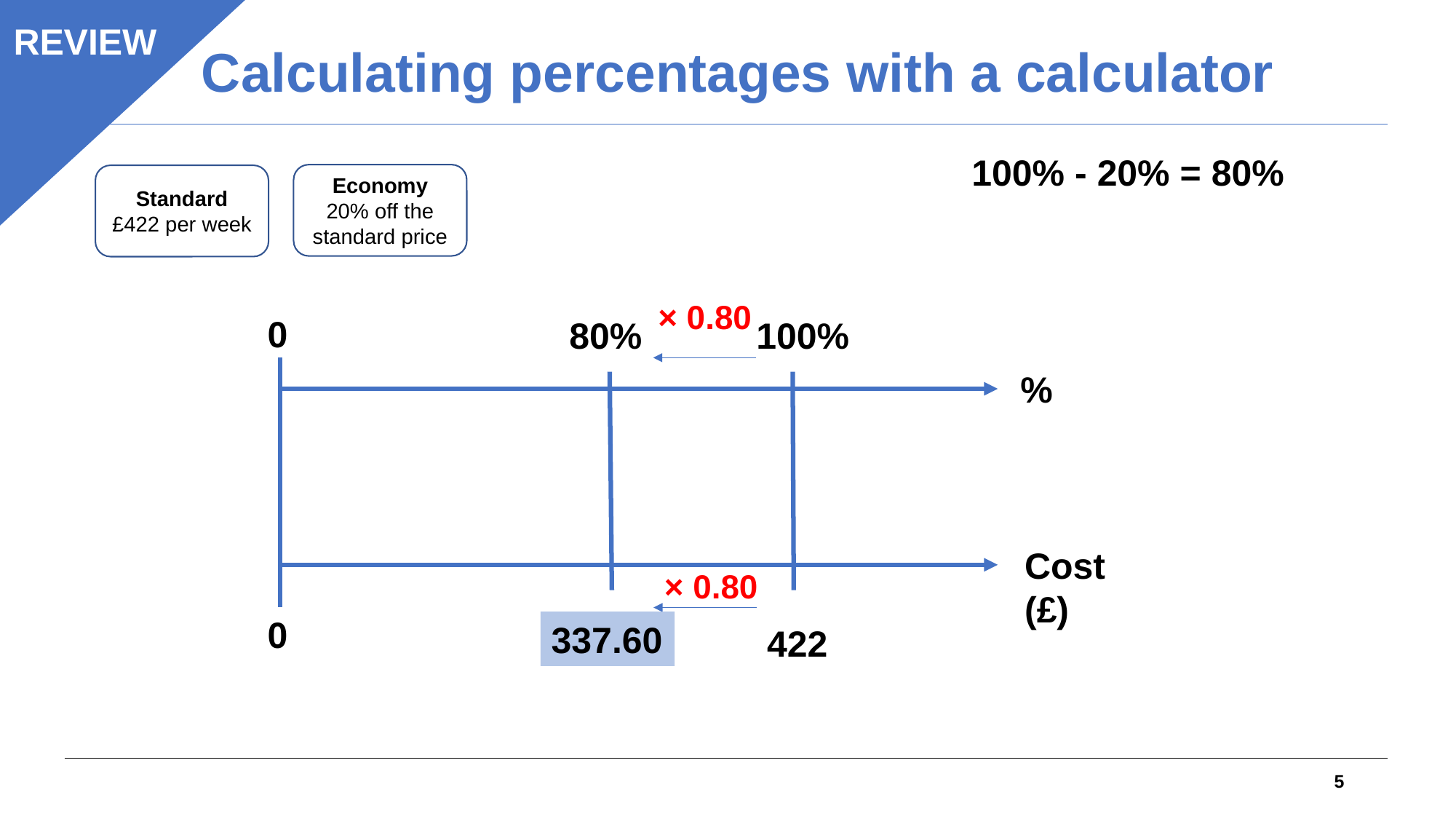

Calculating percentages with a calculator
REVIEW
100% - 20% = 80%
Economy
20% off the standard price
Standard
£422 per week
× 0.80
0
80%
100%
%
Cost (£)
× 0.80
0
337.60
422

5